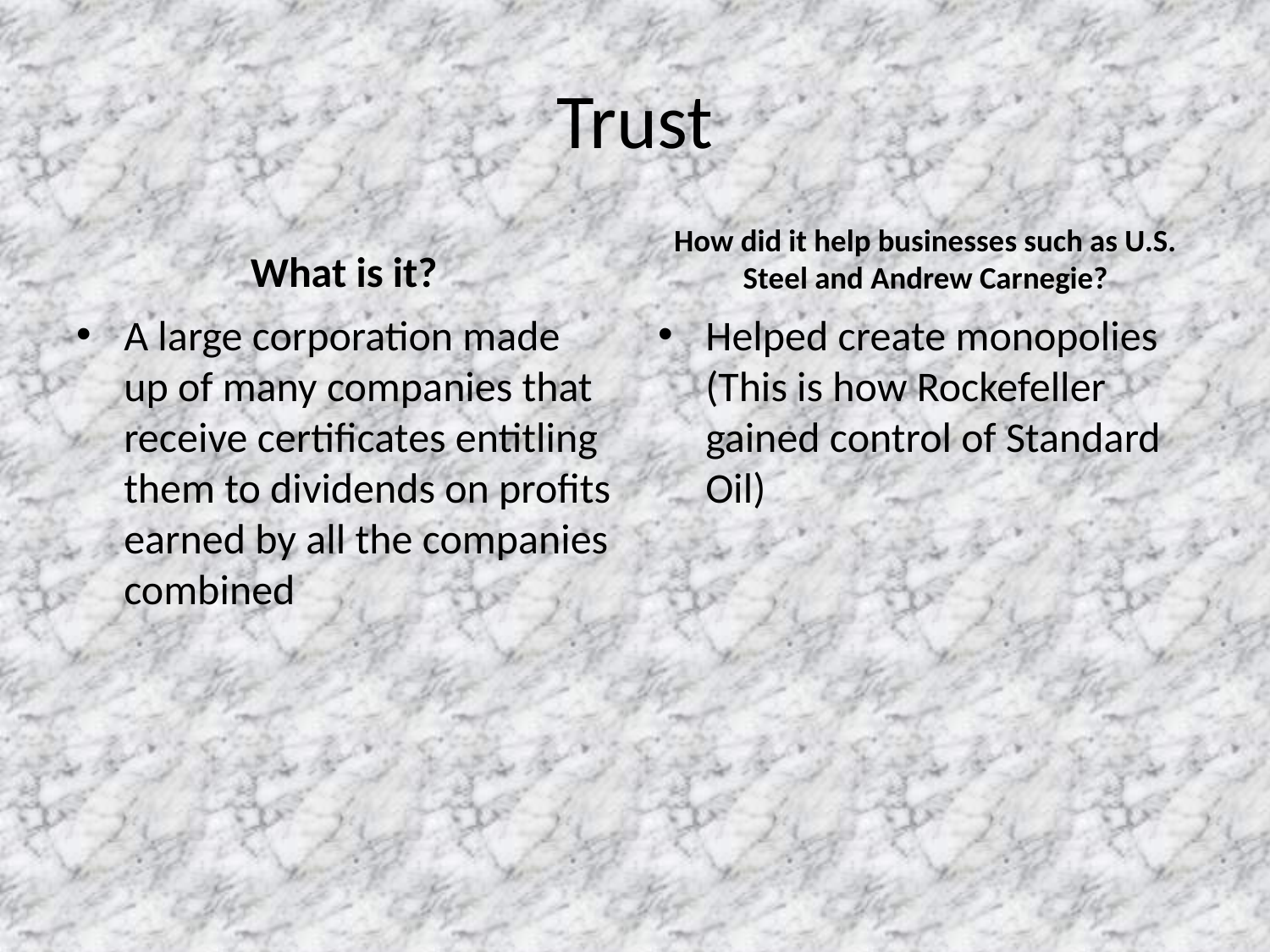

# Trust
What is it?
How did it help businesses such as U.S. Steel and Andrew Carnegie?
A large corporation made up of many companies that receive certificates entitling them to dividends on profits earned by all the companies combined
Helped create monopolies (This is how Rockefeller gained control of Standard Oil)